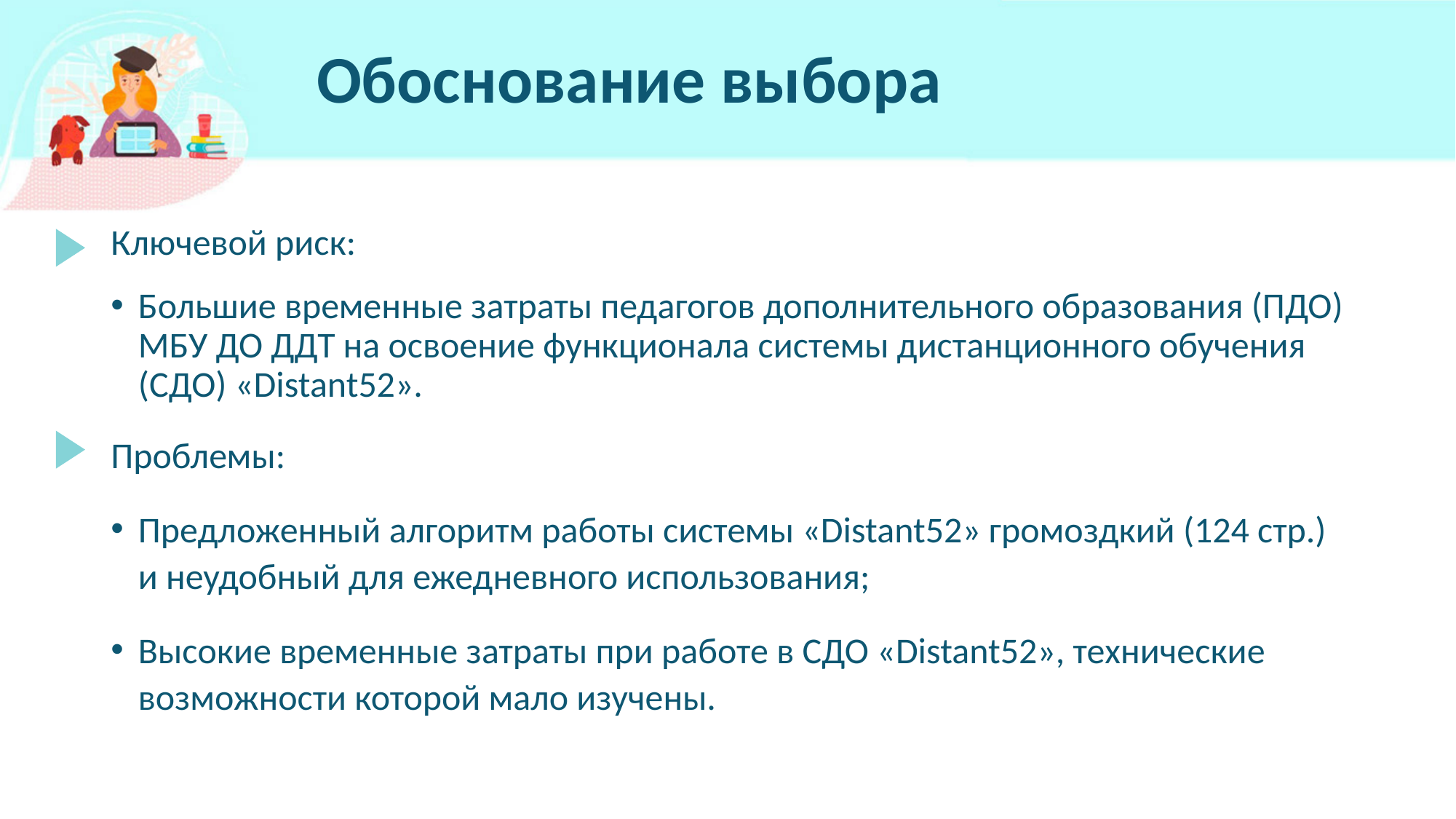

# Обоснование выбора
Ключевой риск:
Большие временные затраты педагогов дополнительного образования (ПДО) МБУ ДО ДДТ на освоение функционала системы дистанционного обучения (СДО) «Distant52».
Проблемы:
Предложенный алгоритм работы системы «Distant52» громоздкий (124 стр.) и неудобный для ежедневного использования;
Высокие временные затраты при работе в СДО «Distant52», технические возможности которой мало изучены.